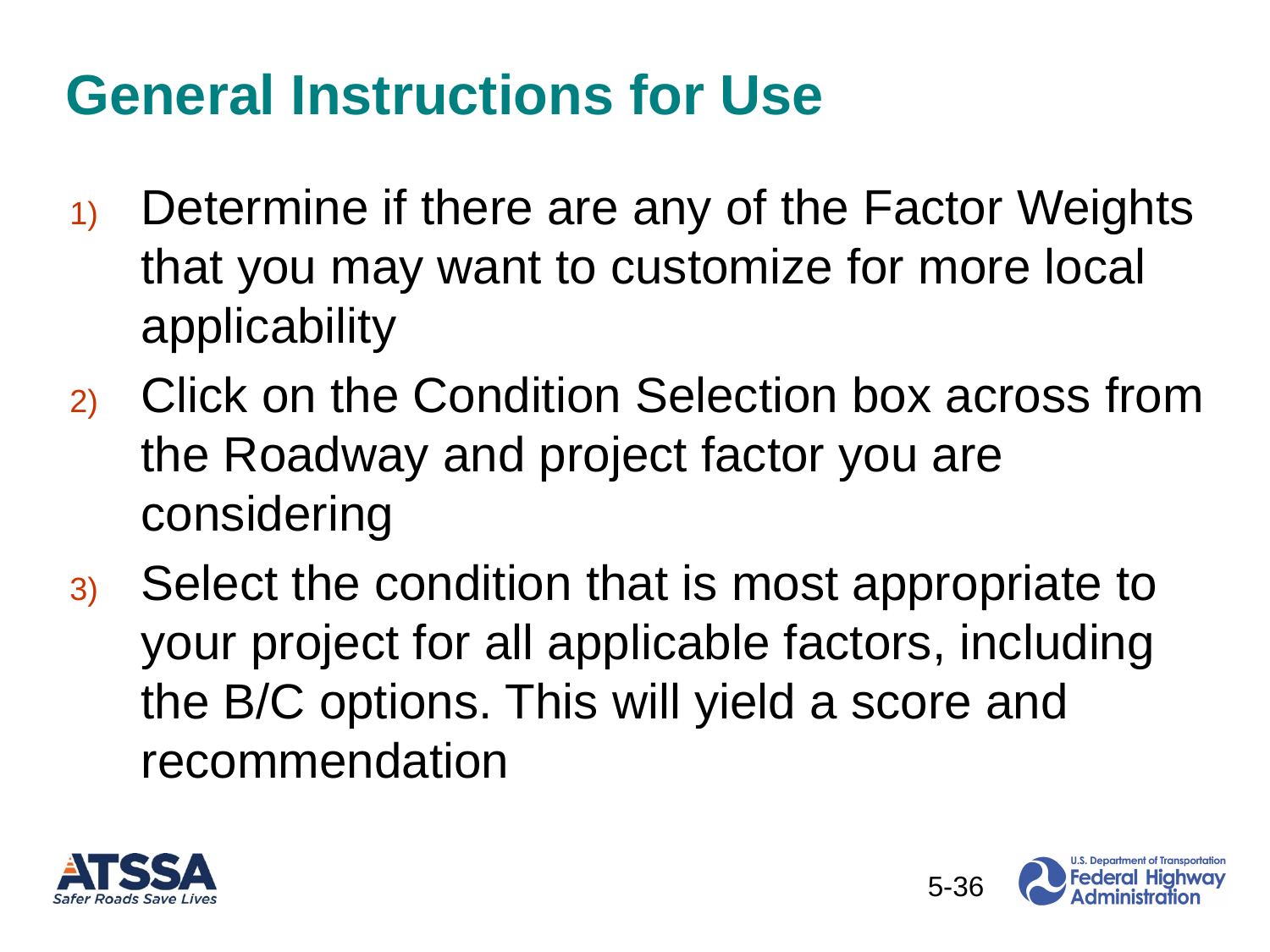

# General Instructions for Use
Determine if there are any of the Factor Weights that you may want to customize for more local applicability
Click on the Condition Selection box across from the Roadway and project factor you are considering
Select the condition that is most appropriate to your project for all applicable factors, including the B/C options. This will yield a score and recommendation